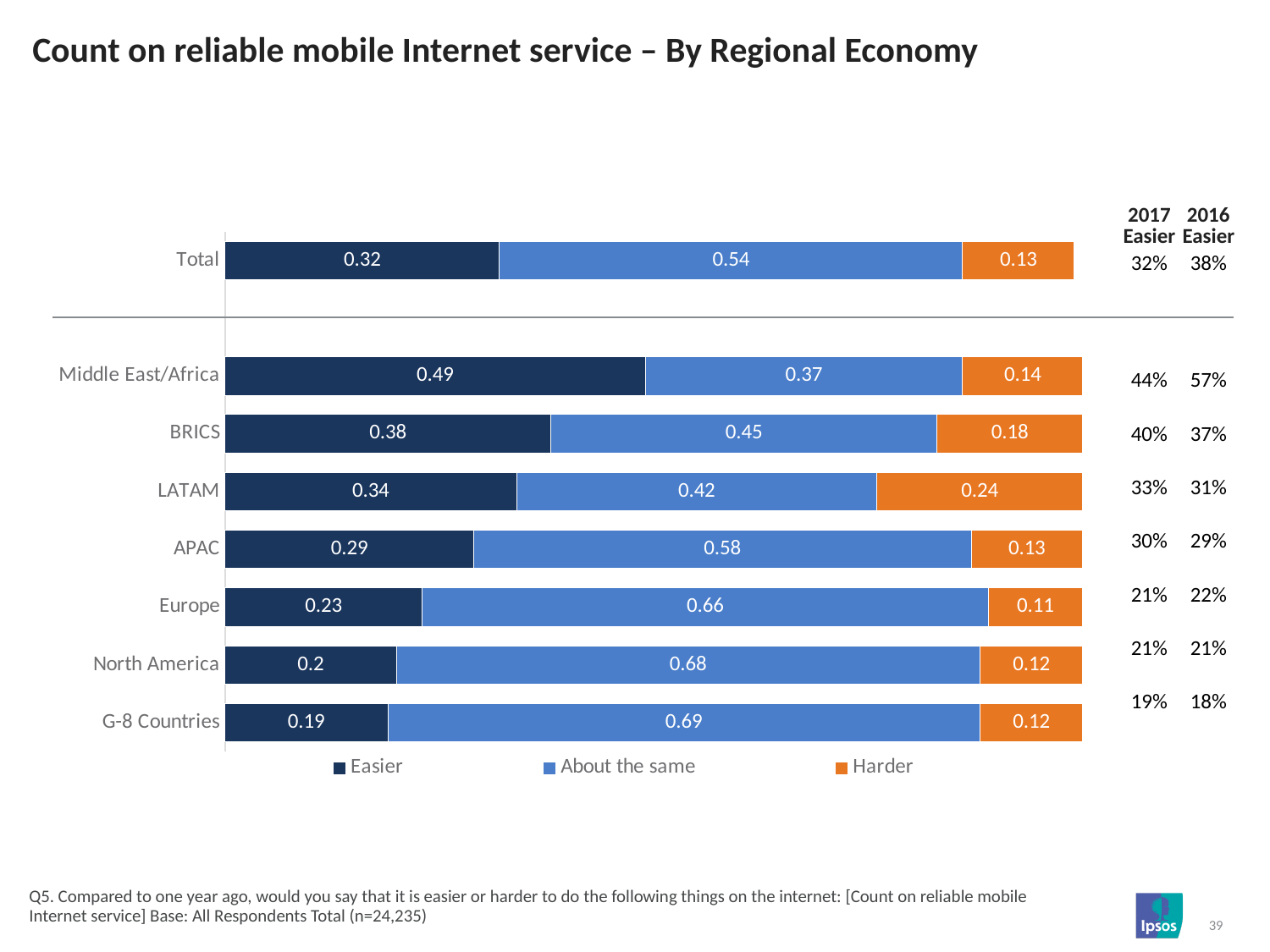

# Count on reliable mobile Internet service – By Regional Economy
| 2017 Easier | 2016 Easier |
| --- | --- |
| 32% | 38% |
| 44% | 57% |
| 40% | 37% |
| 33% | 31% |
| 30% | 29% |
| 21% | 22% |
| 21% | 21% |
| 19% | 18% |

### Chart

| Category | Easier | About the same | Harder |
|---|---|---|---|
| Total | 0.32 | 0.54 | 0.13 |
|  | None | None | None |
| Middle East/Africa | 0.49 | 0.37 | 0.14 |
| BRICS | 0.38 | 0.45 | 0.18 |
| LATAM | 0.34 | 0.42 | 0.24 |
| APAC | 0.29 | 0.58 | 0.13 |
| Europe | 0.23 | 0.66 | 0.11 |
| North America | 0.2 | 0.68 | 0.12 |
| G-8 Countries | 0.19 | 0.69 | 0.12 |
Q5. Compared to one year ago, would you say that it is easier or harder to do the following things on the internet: [Count on reliable mobile Internet service] Base: All Respondents Total (n=24,235)